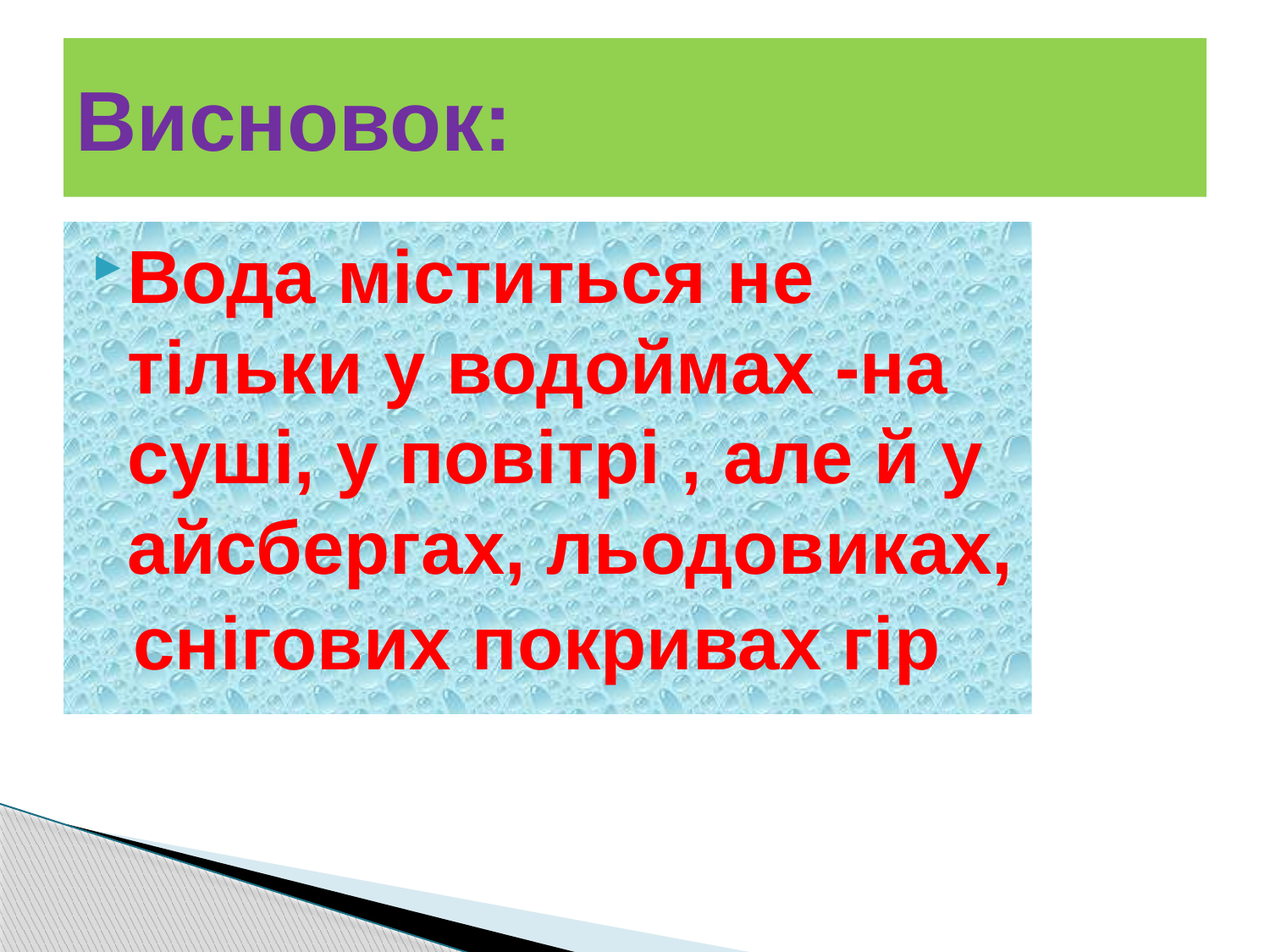

# Висновок:
Вода міститься не тільки у водоймах -на суші, у повітрі , але й у айсбергах, льодовиках,
  снігових покривах гір